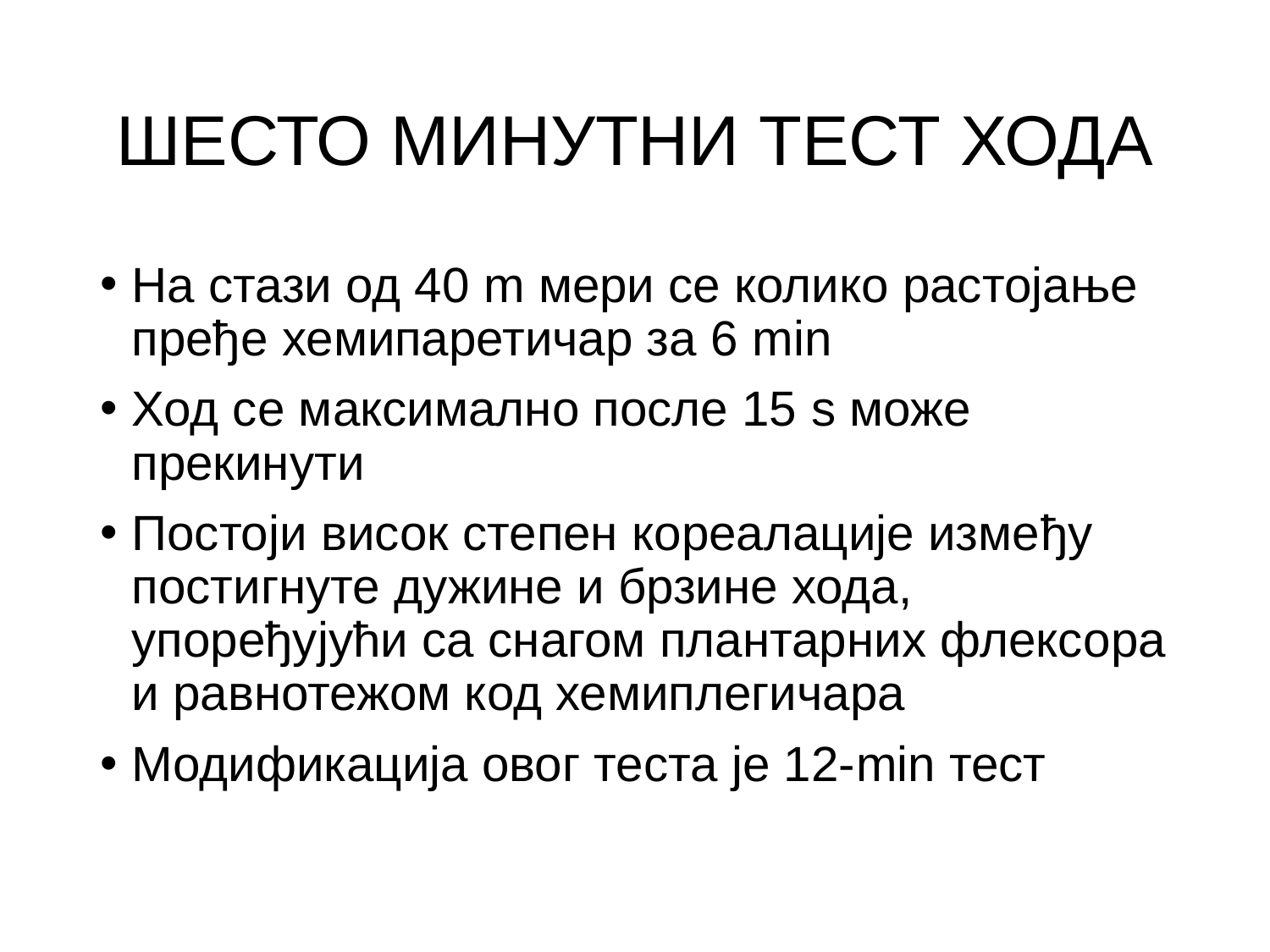

# ШЕСТО МИНУТНИ ТЕСТ ХОДА
На стази од 40 m мери се колико растојање пређе хемипаретичар за 6 min
Ход се максимално после 15 s може прекинути
Постоји висок степен кореалације између постигнуте дужине и брзине хода, упоређујући са снагом плантарних флексора и равнотежом код хемиплегичара
Модификација овог теста је 12-min тест